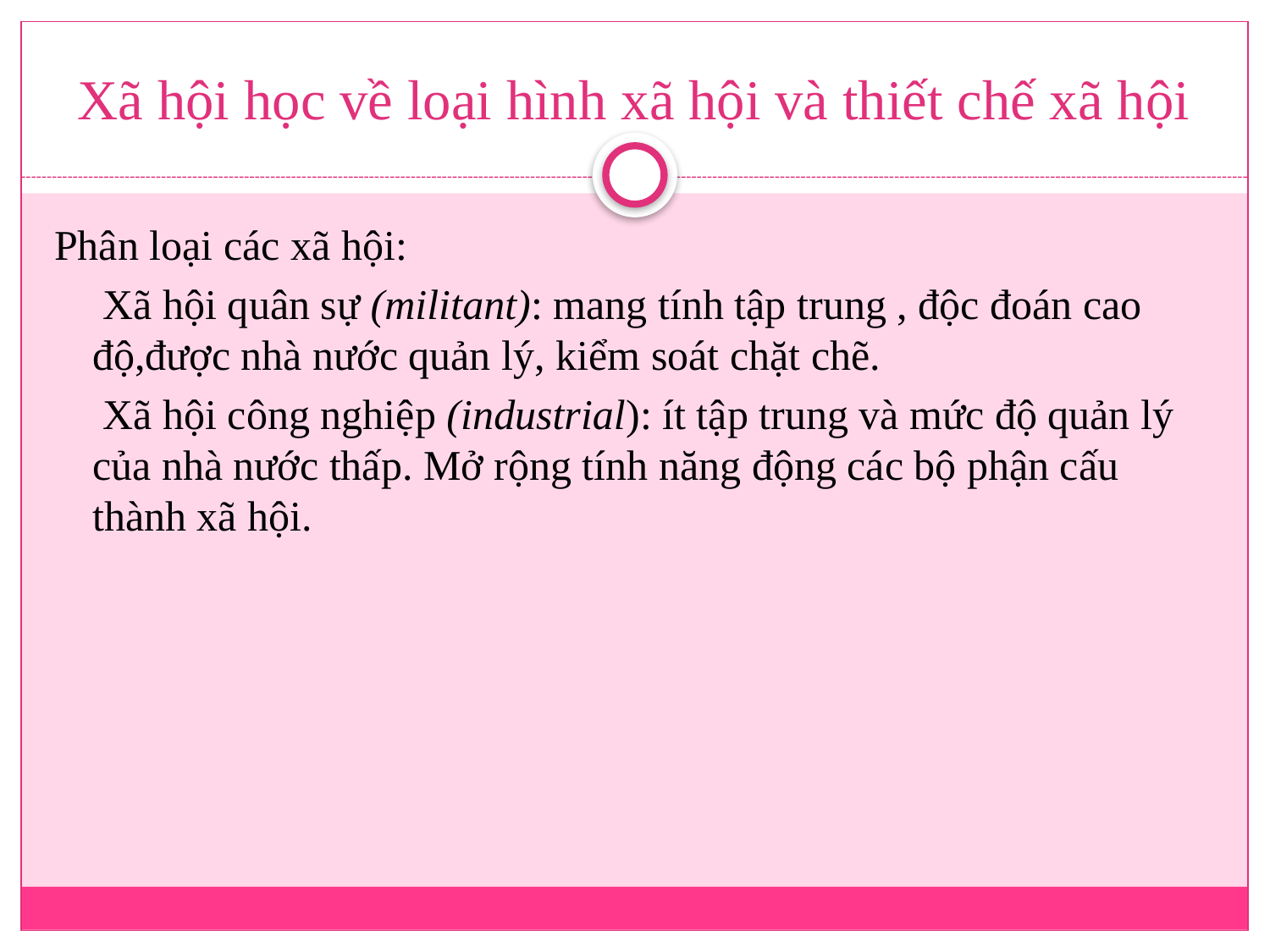

# Xã hội học về loại hình xã hội và thiết chế xã hội
Phân loại các xã hội:
	 Xã hội quân sự (militant): mang tính tập trung , độc đoán cao độ,được nhà nước quản lý, kiểm soát chặt chẽ.
	 Xã hội công nghiệp (industrial): ít tập trung và mức độ quản lý của nhà nước thấp. Mở rộng tính năng động các bộ phận cấu thành xã hội.